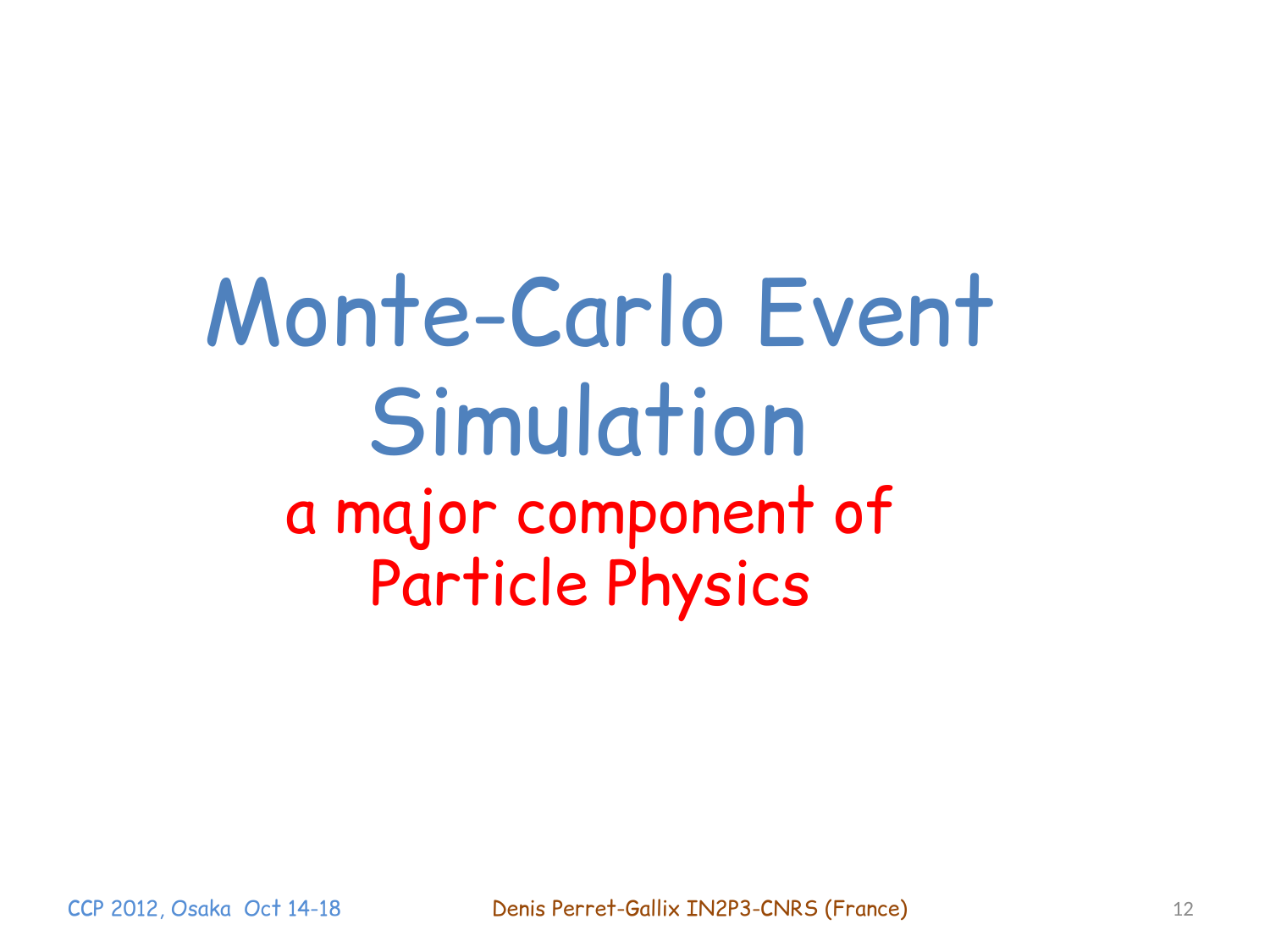

Monte-Carlo Event Simulation
a major component of
Particle Physics
CCP 2012, Osaka  Oct 14-18
Denis Perret-Gallix IN2P3-CNRS (France)
12